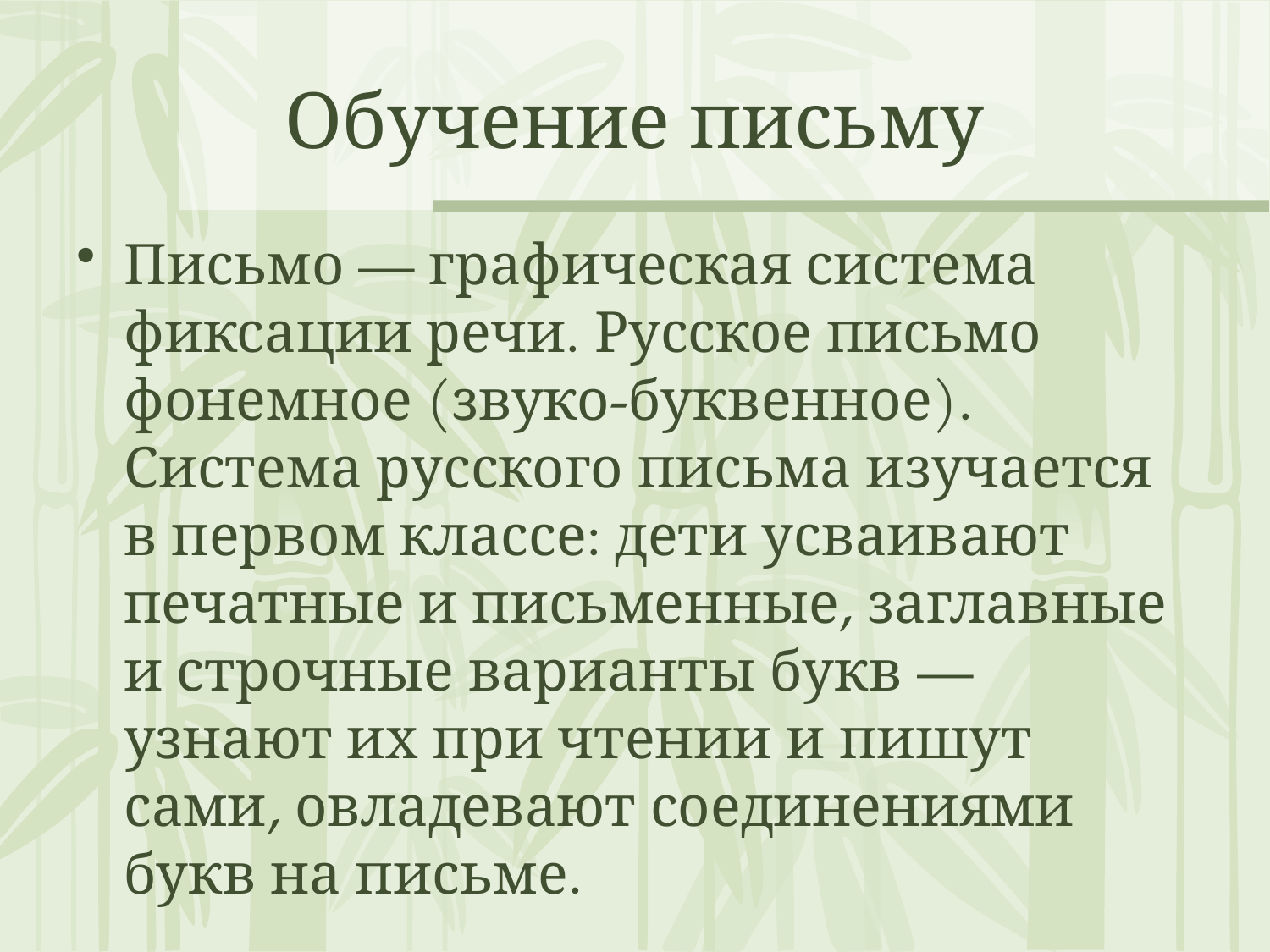

# Обучение письму
Письмо — графическая система фиксации речи. Русское письмо фонемное (звуко-буквенное). Система русского письма изучается в первом классе: дети усваивают печатные и письменные, заглавные и строчные варианты букв — узнают их при чтении и пишут сами, овладевают соединениями букв на письме.